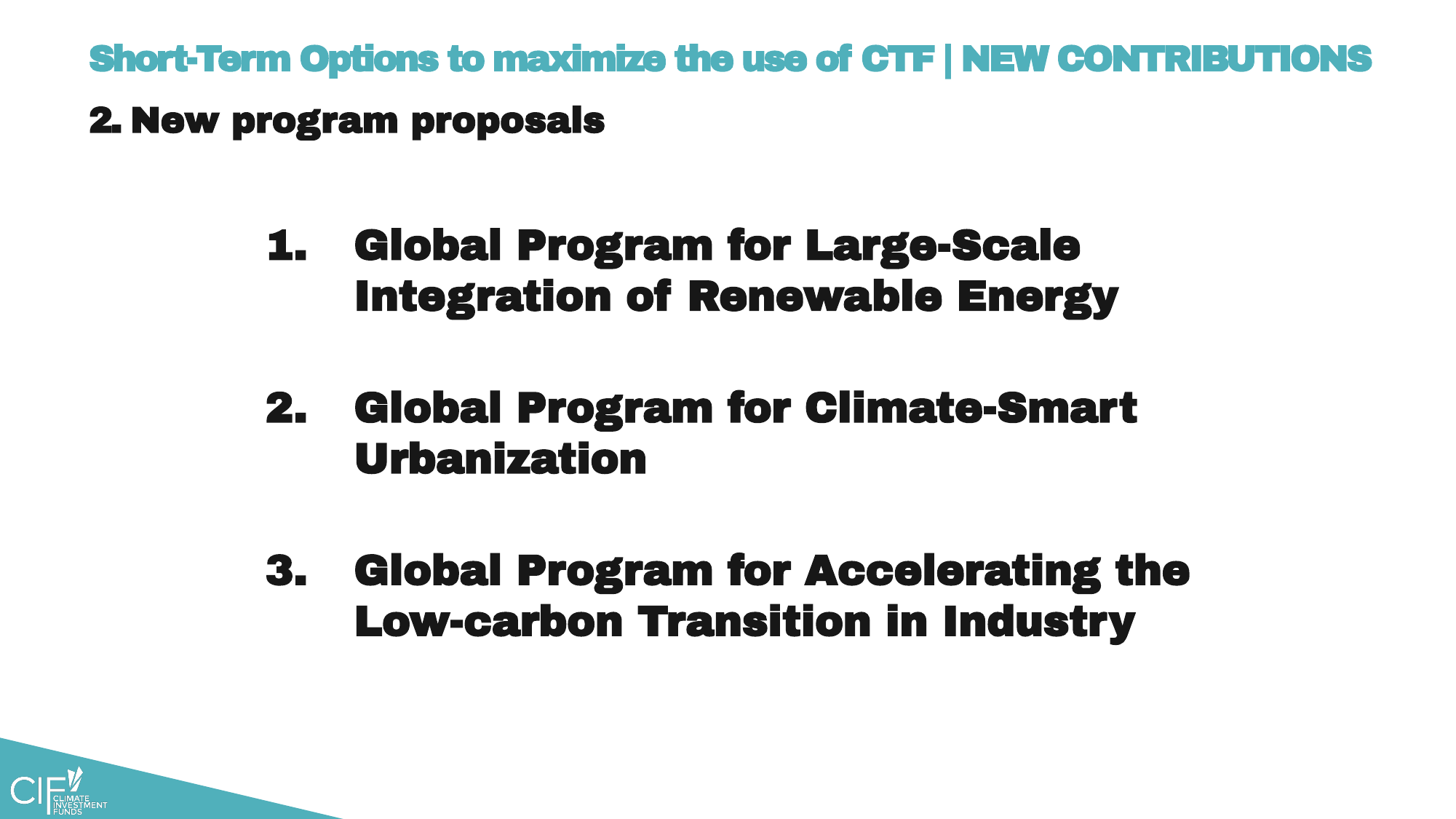

# Short-Term Options to maximize the use of CTF | NEW CONTRIBUTIONS
2. New program proposals
Global Program for Large-Scale Integration of Renewable Energy
Global Program for Climate-Smart Urbanization
Global Program for Accelerating the Low-carbon Transition in Industry